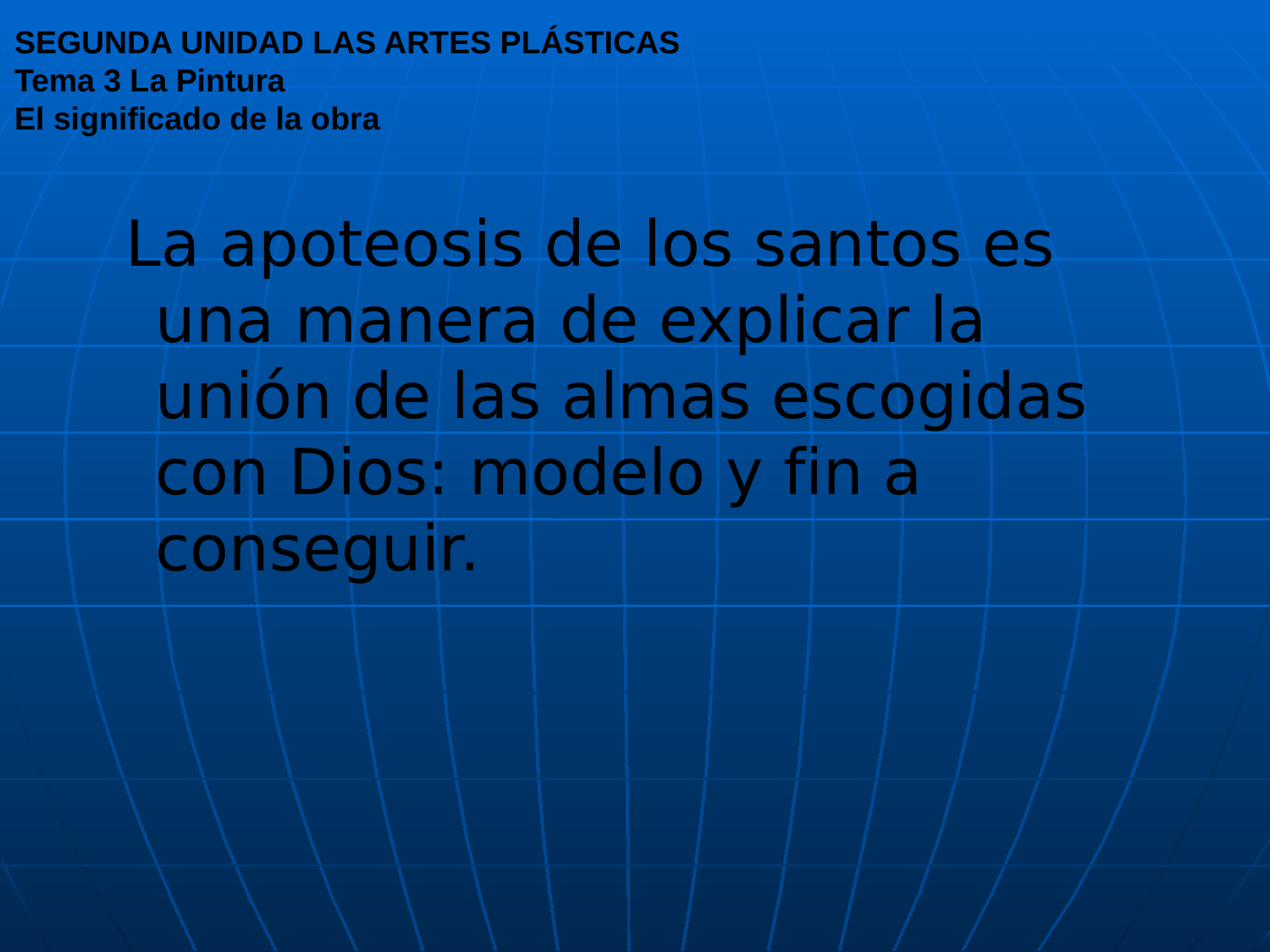

# SEGUNDA UNIDAD LAS ARTES PLÁSTICAS Tema 3 La Pintura El significado de la obra
 La apoteosis de los santos es una manera de explicar la unión de las almas escogidas con Dios: modelo y fin a conseguir.